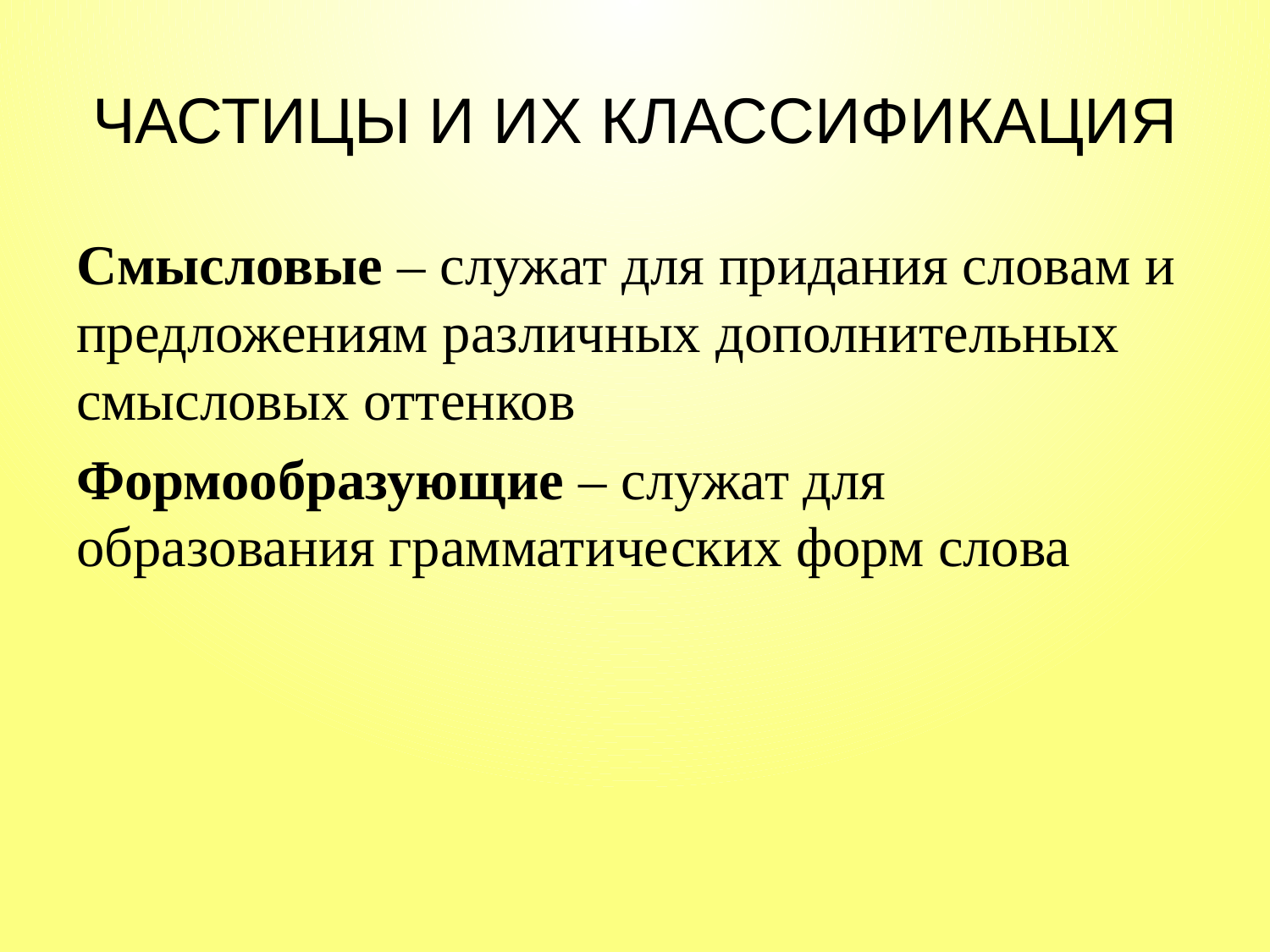

# ЧАСТИЦЫ И ИХ КЛАССИФИКАЦИЯ
Смысловые – служат для придания словам и предложениям различных дополнительных смысловых оттенков
Формообразующие – служат для образования граммати­ческих форм слова